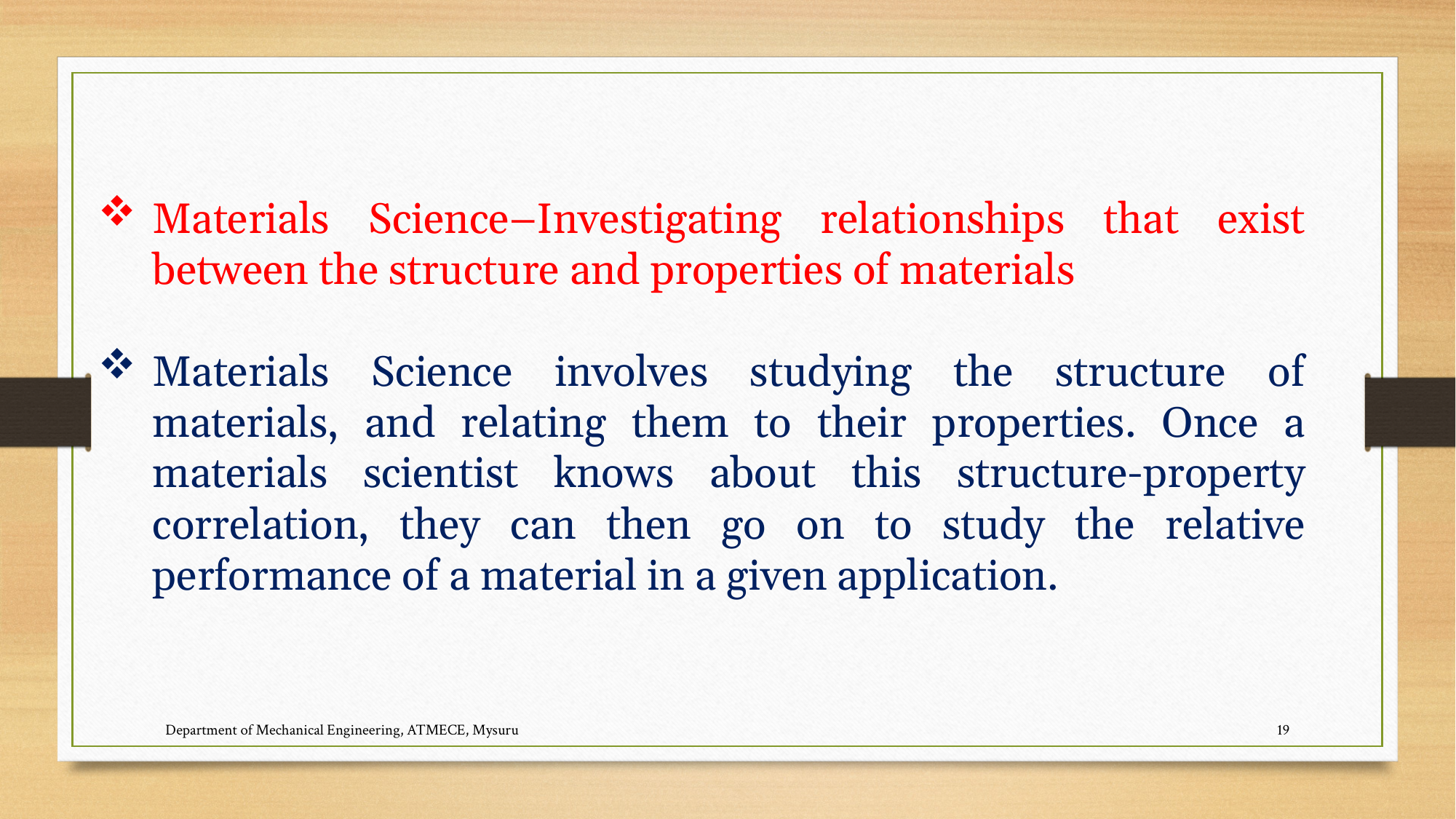

Materials Science–Investigating relationships that exist between the structure and properties of materials

Materials Science involves studying the structure of materials, and relating them to their properties. Once a materials scientist knows about this structure-property correlation, they can then go on to study the relative performance of a material in a given application.
Department of Mechanical Engineering, ATMECE, Mysuru
19